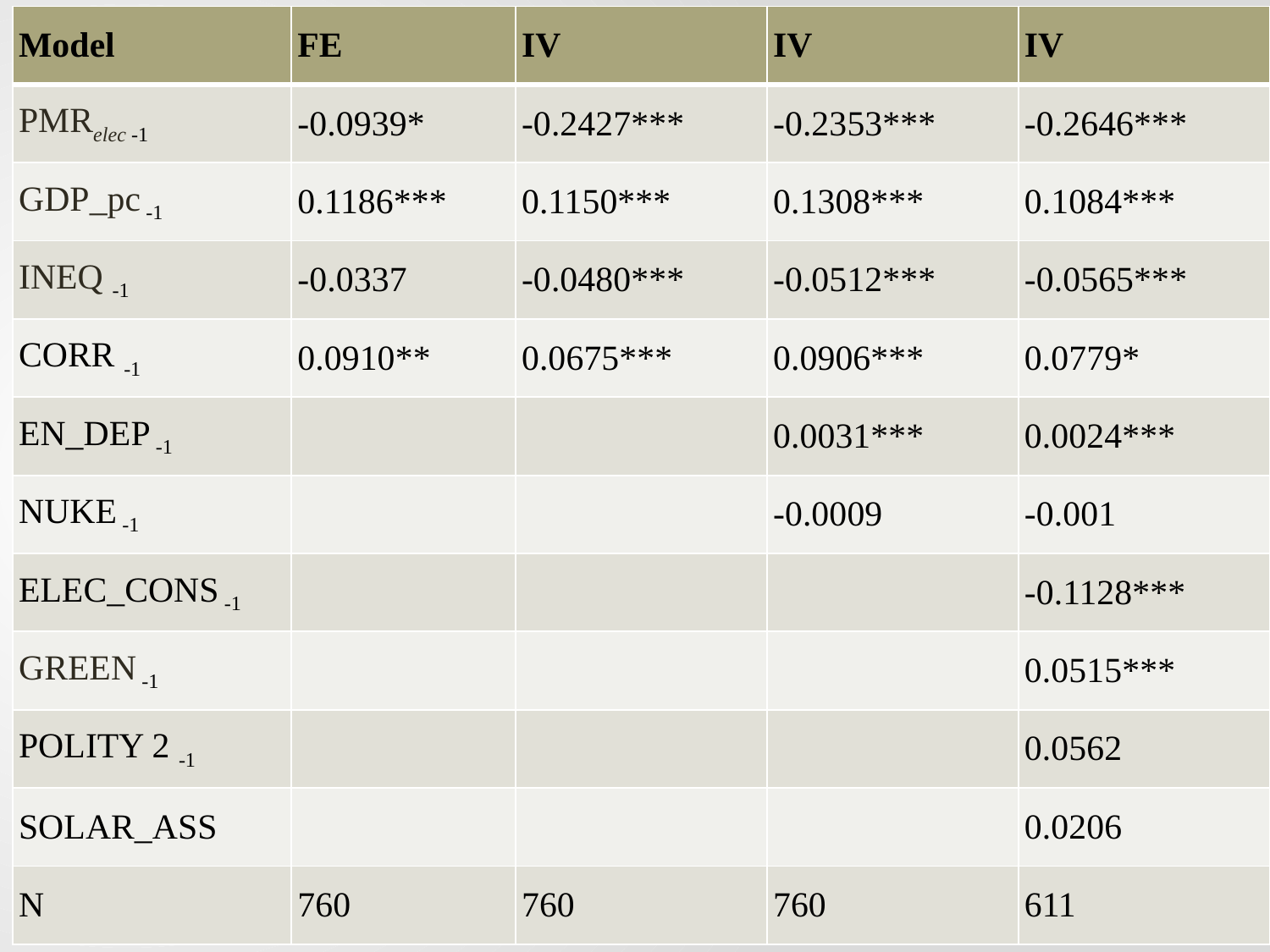

| Model | FE | IV | IV | IV |
| --- | --- | --- | --- | --- |
| PMRelec -1 | -0.0939\* | -0.2427\*\*\* | -0.2353\*\*\* | -0.2646\*\*\* |
| GDP\_pc -1 | 0.1186\*\*\* | 0.1150\*\*\* | 0.1308\*\*\* | 0.1084\*\*\* |
| INEQ -1 | -0.0337 | -0.0480\*\*\* | -0.0512\*\*\* | -0.0565\*\*\* |
| CORR -1 | 0.0910\*\* | 0.0675\*\*\* | 0.0906\*\*\* | 0.0779\* |
| EN\_DEP -1 |  |  | 0.0031\*\*\* | 0.0024\*\*\* |
| NUKE -1 |  |  | -0.0009 | -0.001 |
| ELEC\_CONS -1 |  |  |  | -0.1128\*\*\* |
| GREEN -1 |  |  |  | 0.0515\*\*\* |
| POLITY 2 -1 |  |  |  | 0.0562 |
| SOLAR\_ASS |  |  |  | 0.0206 |
| N | 760 | 760 | 760 | 611 |